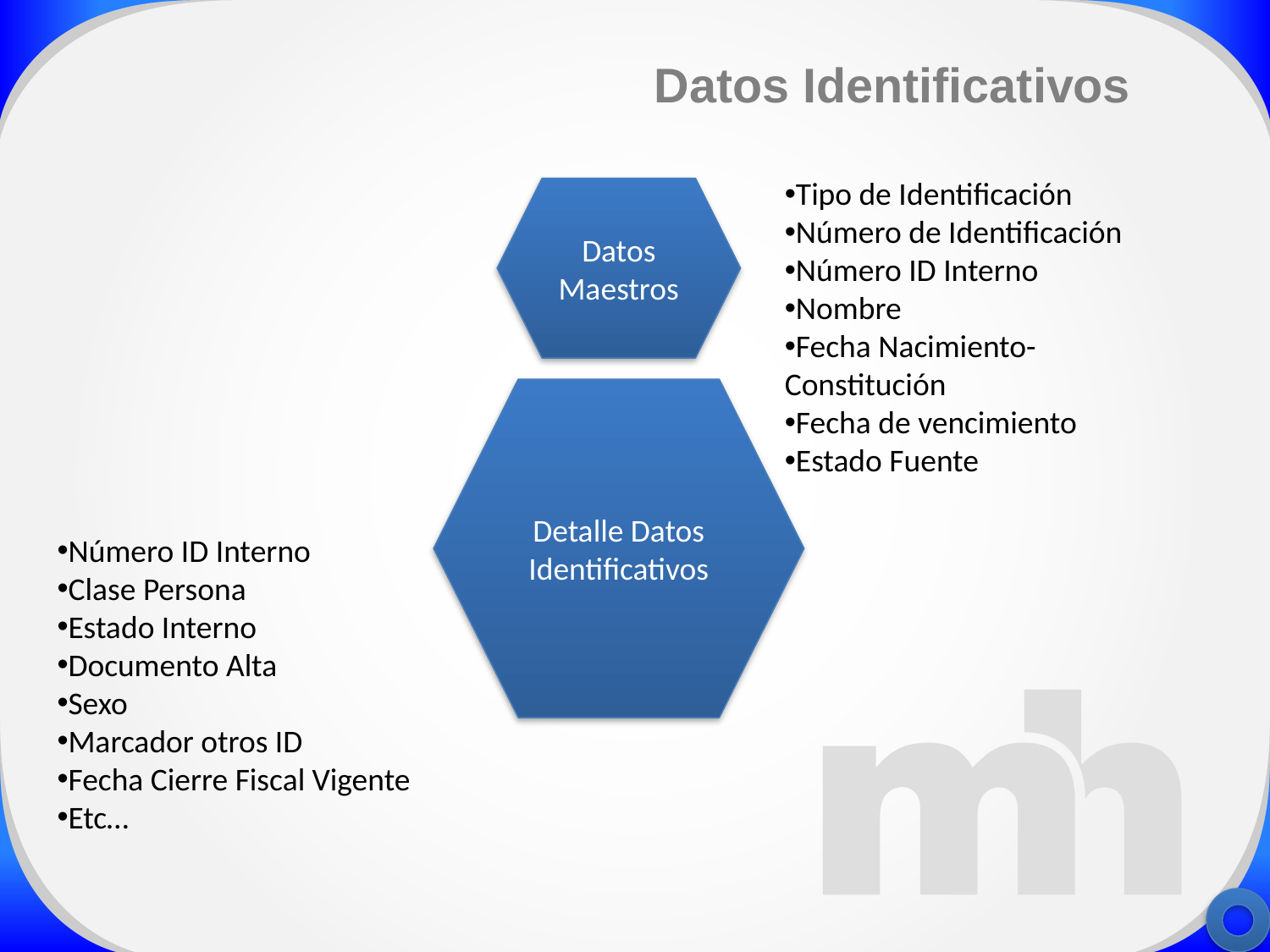

Datos Identificativos
Tipo de Identificación
Número de Identificación
Número ID Interno
Nombre
Fecha Nacimiento-Constitución
Fecha de vencimiento
Estado Fuente

Datos Maestros
Detalle Datos Identificativos
Número ID Interno
Clase Persona
Estado Interno
Documento Alta
Sexo
Marcador otros ID
Fecha Cierre Fiscal Vigente
Etc…